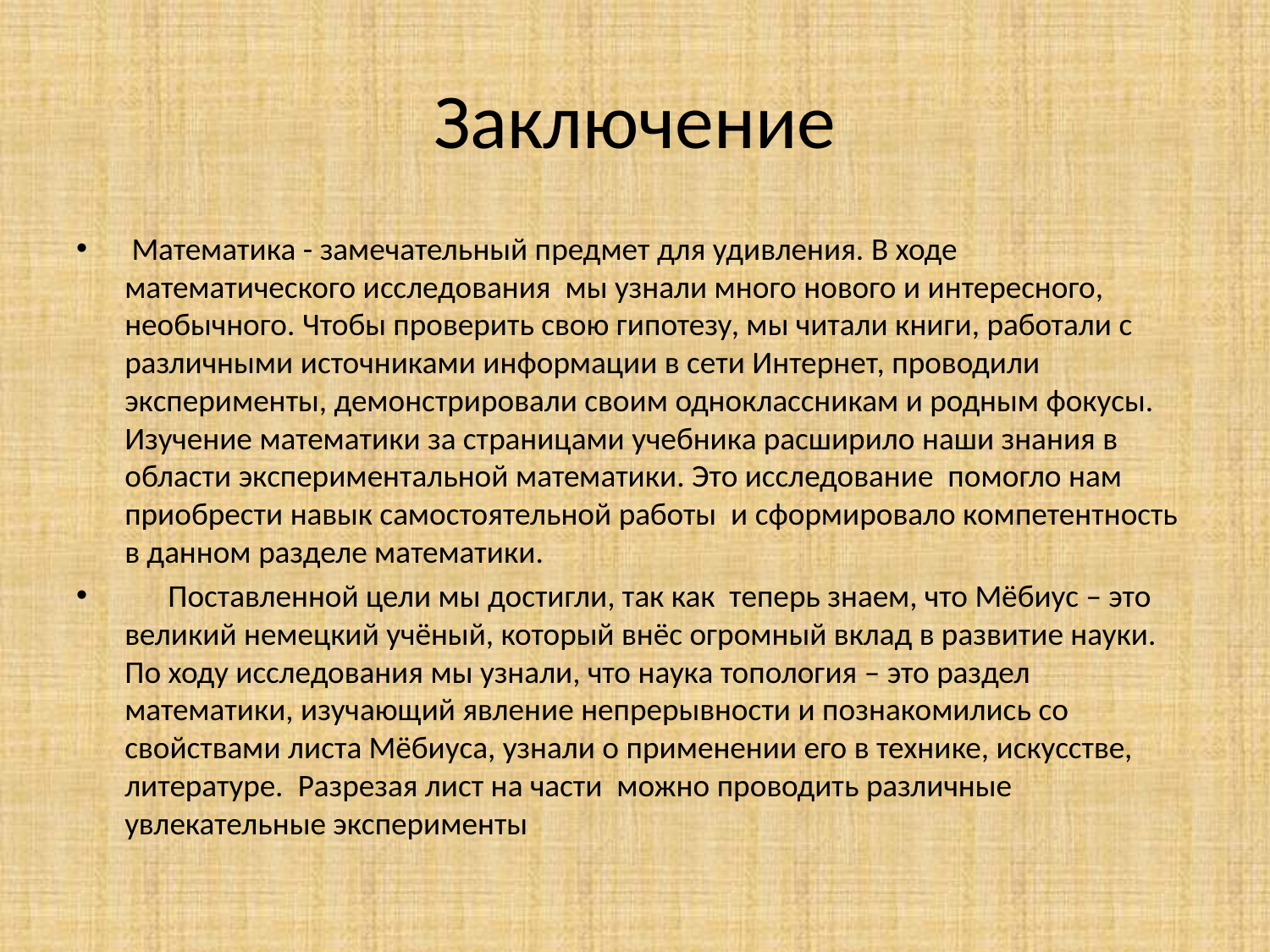

# Заключение
 Математика - замечательный предмет для удивления. В ходе математического исследования  мы узнали много нового и интересного, необычного. Чтобы проверить свою гипотезу, мы читали книги, работали с различными источниками информации в сети Интернет, проводили эксперименты, демонстрировали своим одноклассникам и родным фокусы. Изучение математики за страницами учебника расширило наши знания в области экспериментальной математики. Это исследование  помогло нам  приобрести навык самостоятельной работы  и сформировало компетентность в данном разделе математики.
      Поставленной цели мы достигли, так как  теперь знаем, что Мёбиус – это великий немецкий учёный, который внёс огромный вклад в развитие науки.  По ходу исследования мы узнали, что наука топология – это раздел математики, изучающий явление непрерывности и познакомились со свойствами листа Мёбиуса, узнали о применении его в технике, искусстве, литературе.  Разрезая лист на части  можно проводить различные увлекательные эксперименты